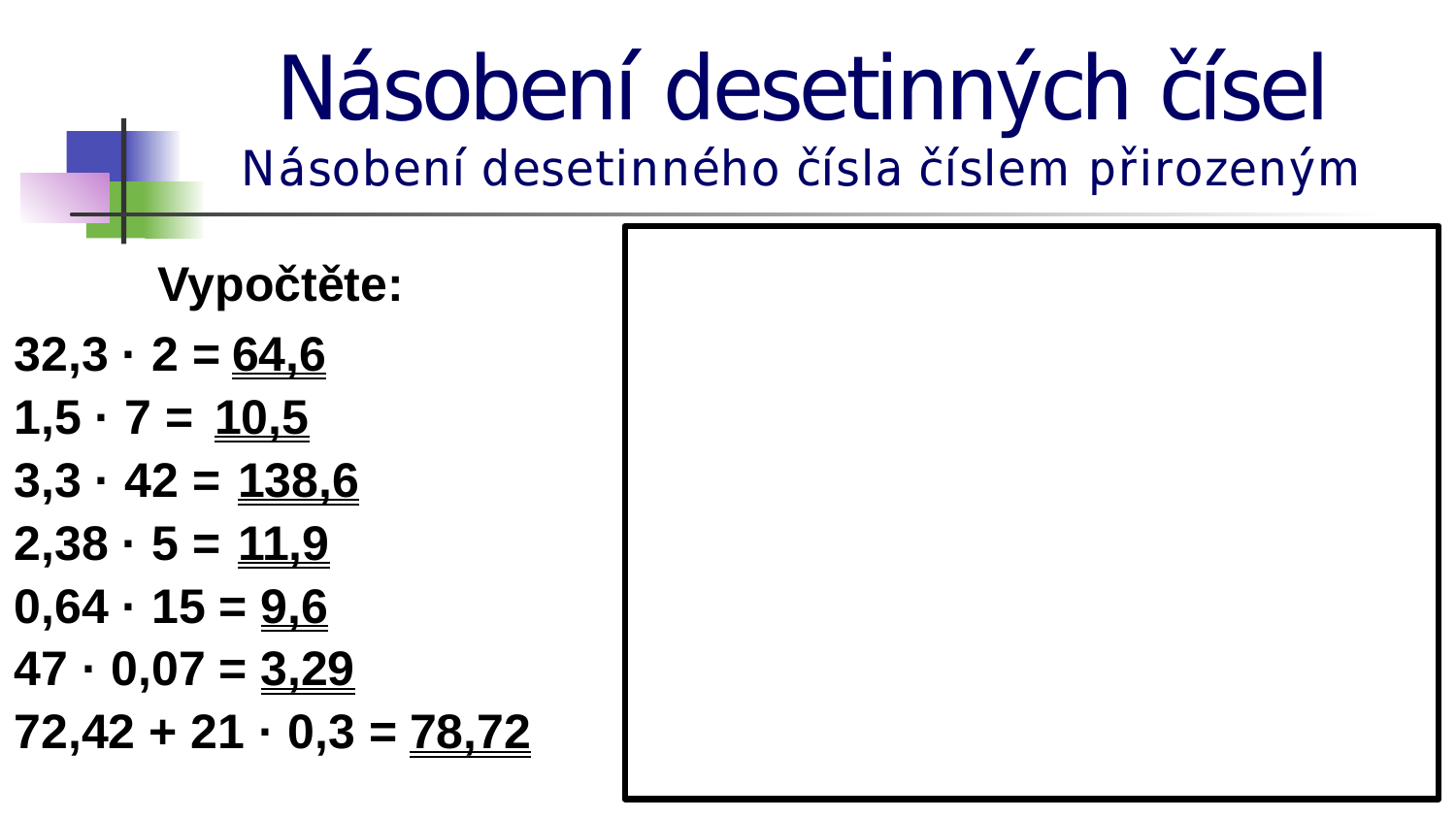

# Násobení desetinných čísel Násobení desetinného čísla číslem přirozeným

Vypočtěte:
32,3 · 2 =
64,6
1,5 · 7 =
10,5
3,3 · 42 =
138,6
2,38 · 5 =
11,9
0,64 · 15 =
9,6
47 · 0,07 =
3,29
72,42 + 21 · 0,3 =
78,72